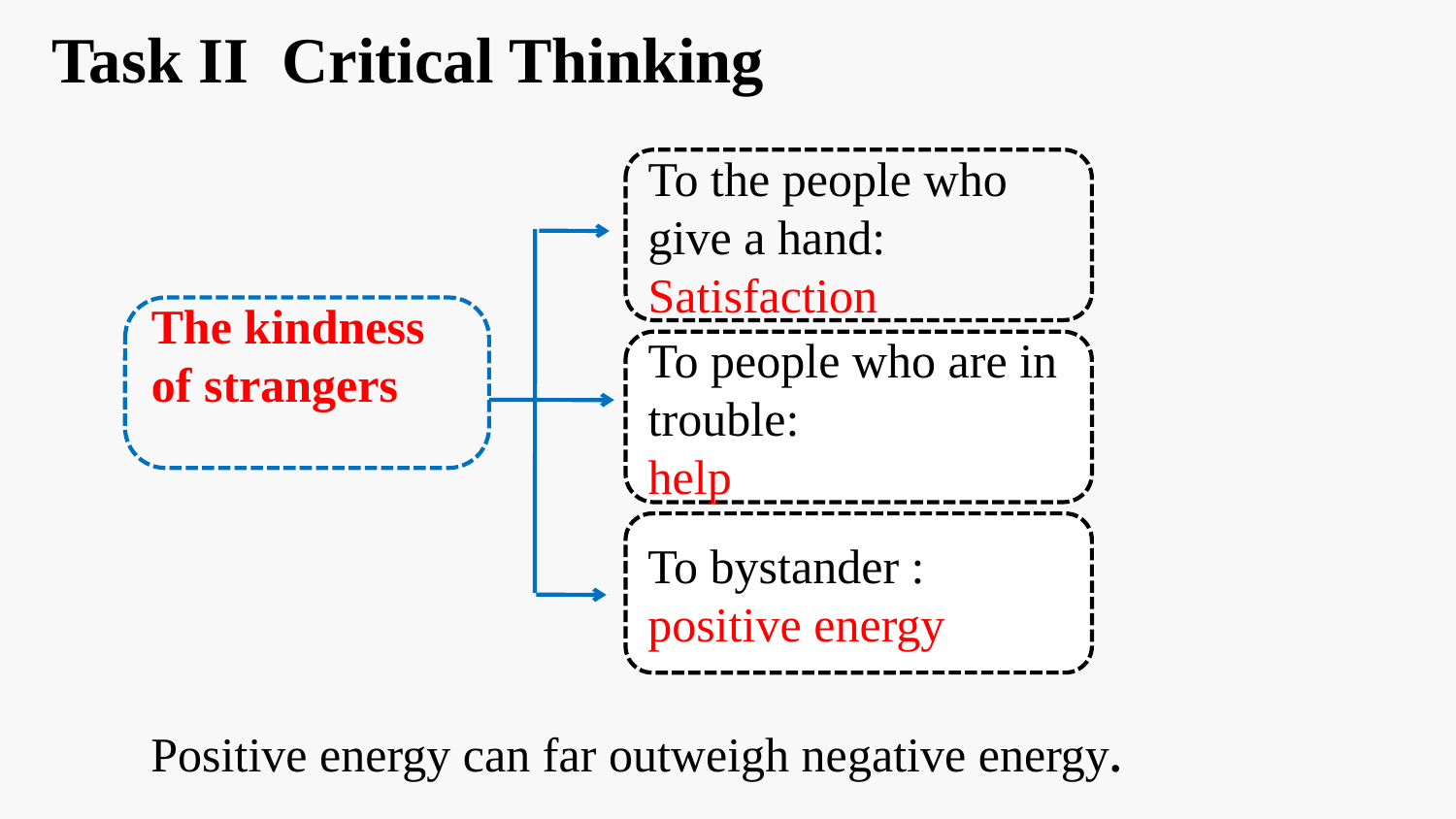

Task II  Critical Thinking
To the people who give a hand:
Satisfaction
The kindness of strangers
To people who are in trouble:
help
To bystander : positive energy
Positive energy can far outweigh negative energy.